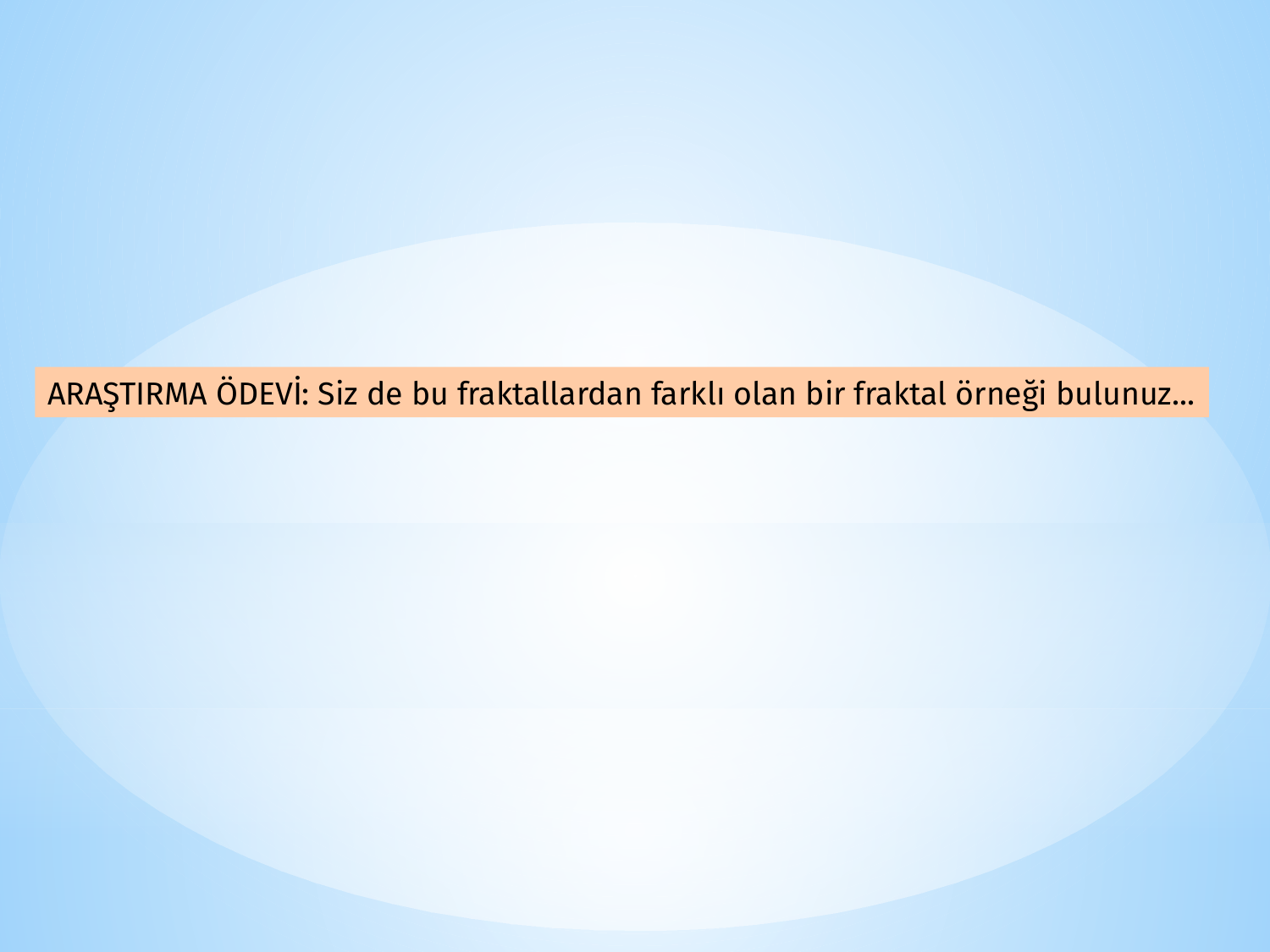

ARAŞTIRMA ÖDEVİ: Siz de bu fraktallardan farklı olan bir fraktal örneği bulunuz...